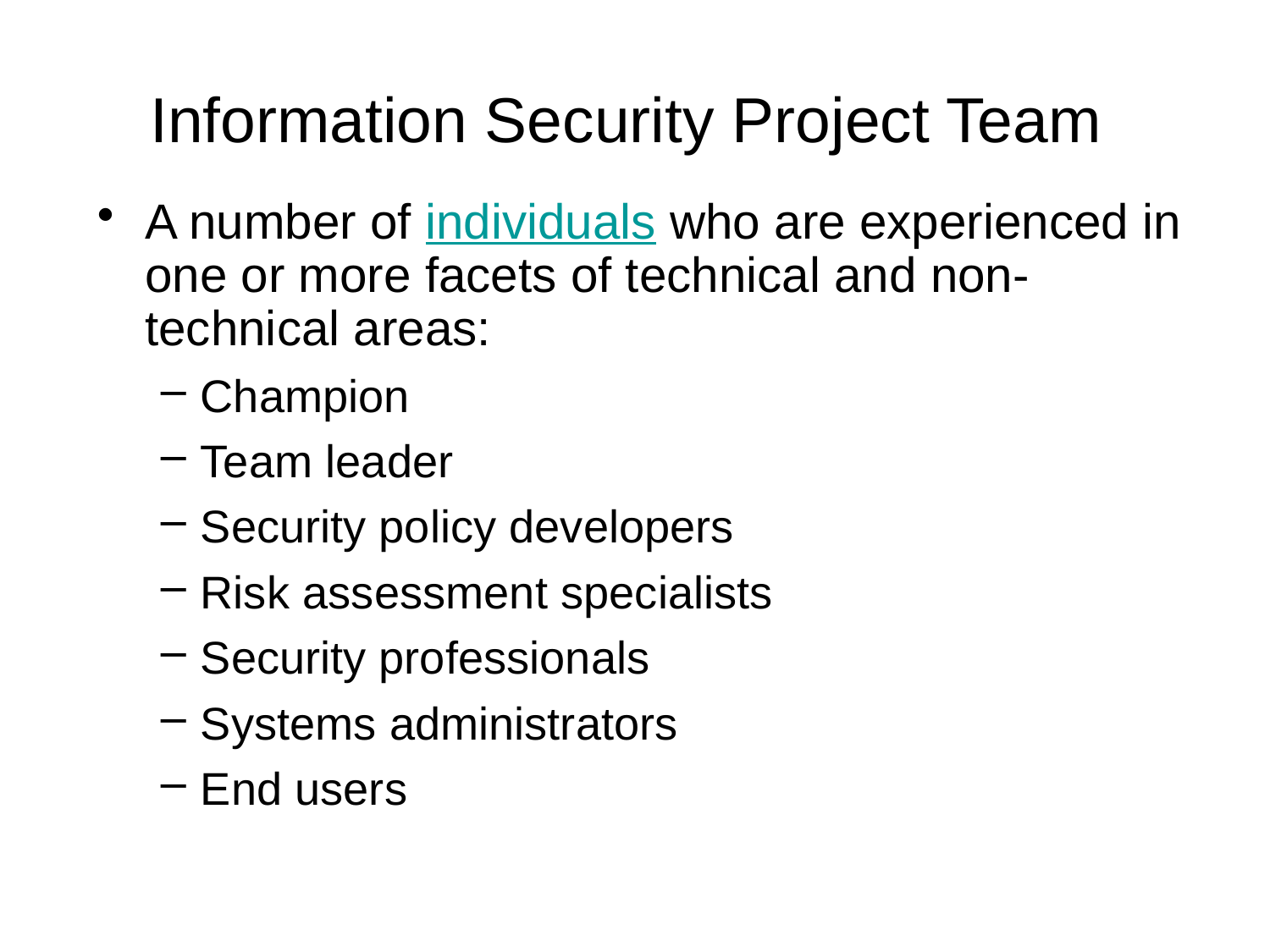

# Information Security Project Team
A number of individuals who are experienced in one or more facets of technical and non-technical areas:
Champion
Team leader
Security policy developers
Risk assessment specialists
Security professionals
Systems administrators
End users